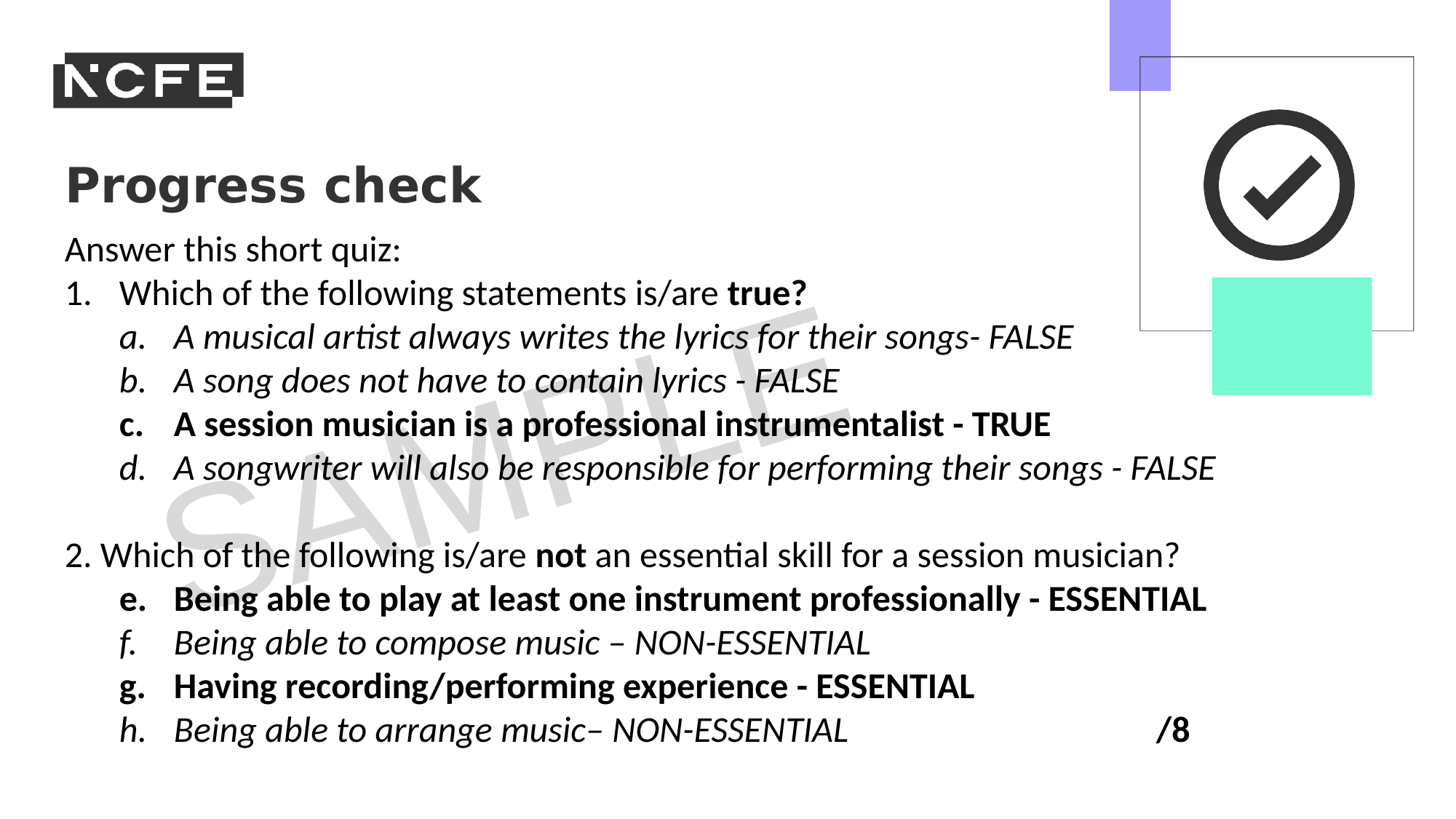

Answer this short quiz:
Which of the following statements is/are true?
A musical artist always writes the lyrics for their songs- FALSE
A song does not have to contain lyrics - FALSE
A session musician is a professional instrumentalist - TRUE
A songwriter will also be responsible for performing their songs - FALSE

2. Which of the following is/are not an essential skill for a session musician?
Being able to play at least one instrument professionally - ESSENTIAL
Being able to compose music – NON-ESSENTIAL
Having recording/performing experience - ESSENTIAL
Being able to arrange music– NON-ESSENTIAL			/8